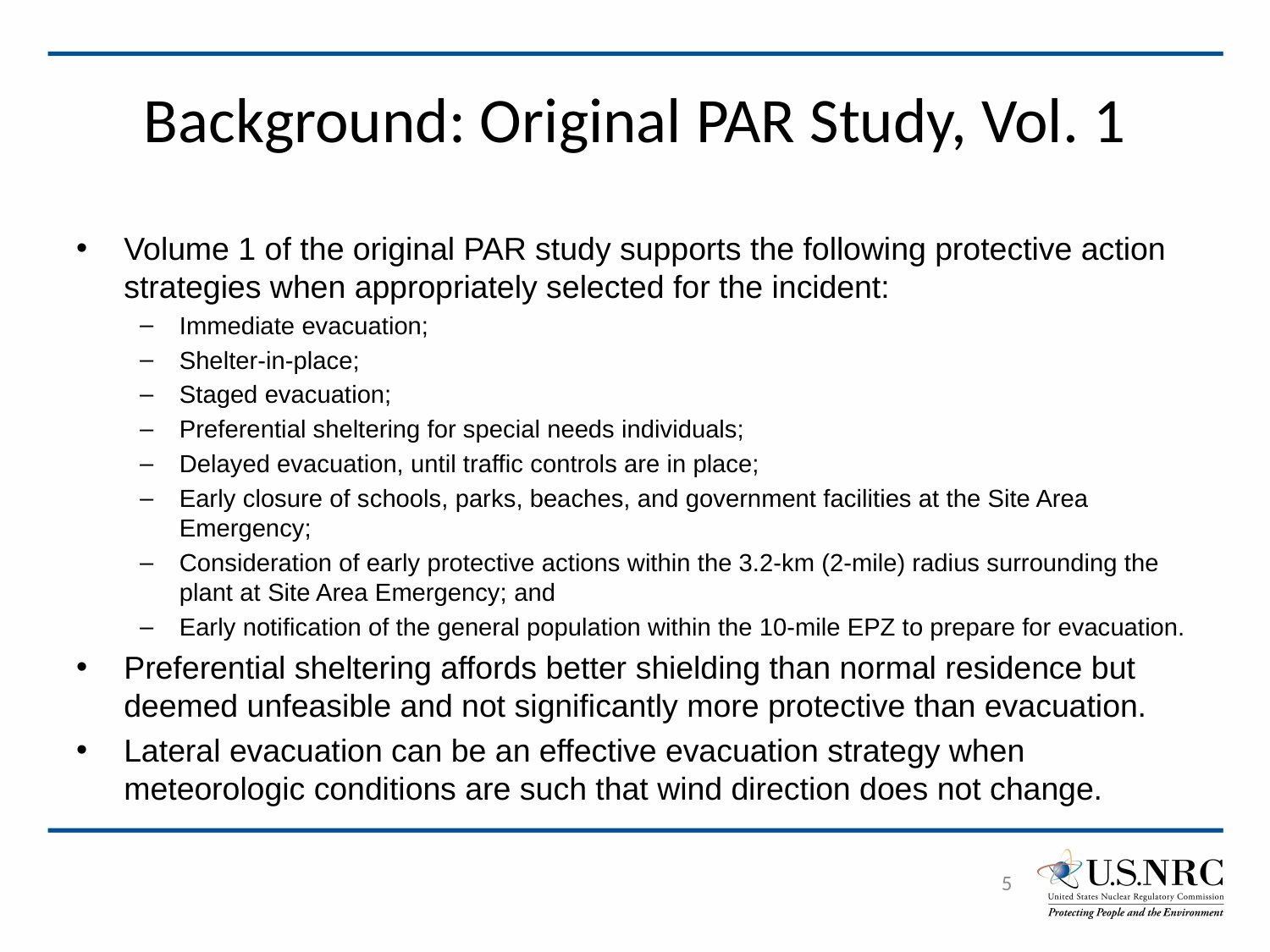

# Background: Original PAR Study, Vol. 1
Volume 1 of the original PAR study supports the following protective action strategies when appropriately selected for the incident:
Immediate evacuation;
Shelter-in-place;
Staged evacuation;
Preferential sheltering for special needs individuals;
Delayed evacuation, until traffic controls are in place;
Early closure of schools, parks, beaches, and government facilities at the Site Area Emergency;
Consideration of early protective actions within the 3.2-km (2-mile) radius surrounding the plant at Site Area Emergency; and
Early notification of the general population within the 10-mile EPZ to prepare for evacuation.
Preferential sheltering affords better shielding than normal residence but deemed unfeasible and not significantly more protective than evacuation.
Lateral evacuation can be an effective evacuation strategy when meteorologic conditions are such that wind direction does not change.
5